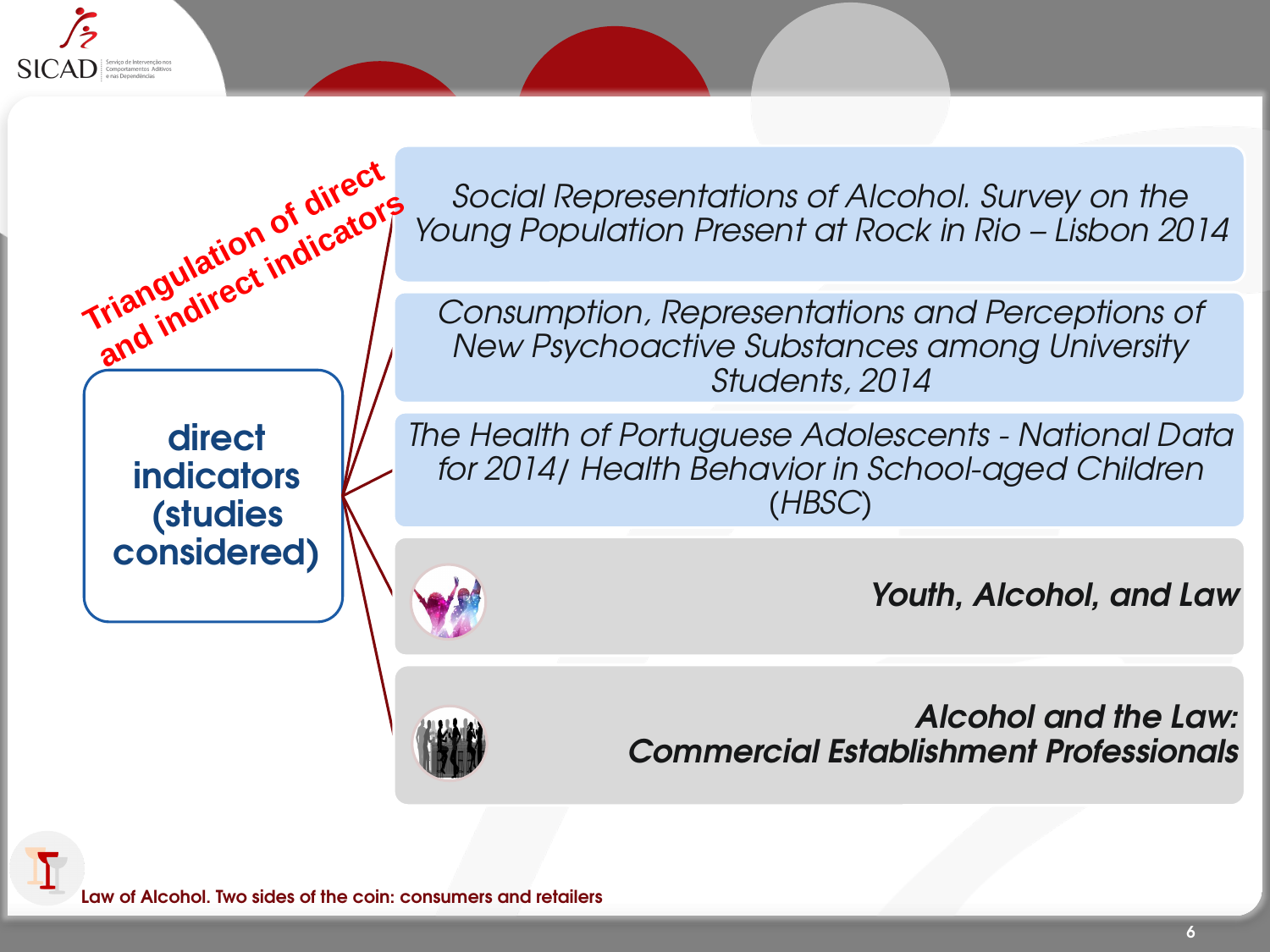

direct indicators (studies considered)

Social Representations of Alcohol. Survey on the Young Population Present at Rock in Rio – Lisbon 2014

Consumption, Representations and Perceptions of New Psychoactive Substances among University Students, 2014

The Health of Portuguese Adolescents - National Data for 2014/ Health Behavior in School-aged Children (HBSC)

Youth, Alcohol, and Law

Alcohol and the Law:
Commercial Establishment Professionals
Triangulation of direct and indirect indicators

Law of Alcohol. Two sides of the coin: consumers and retailers
6